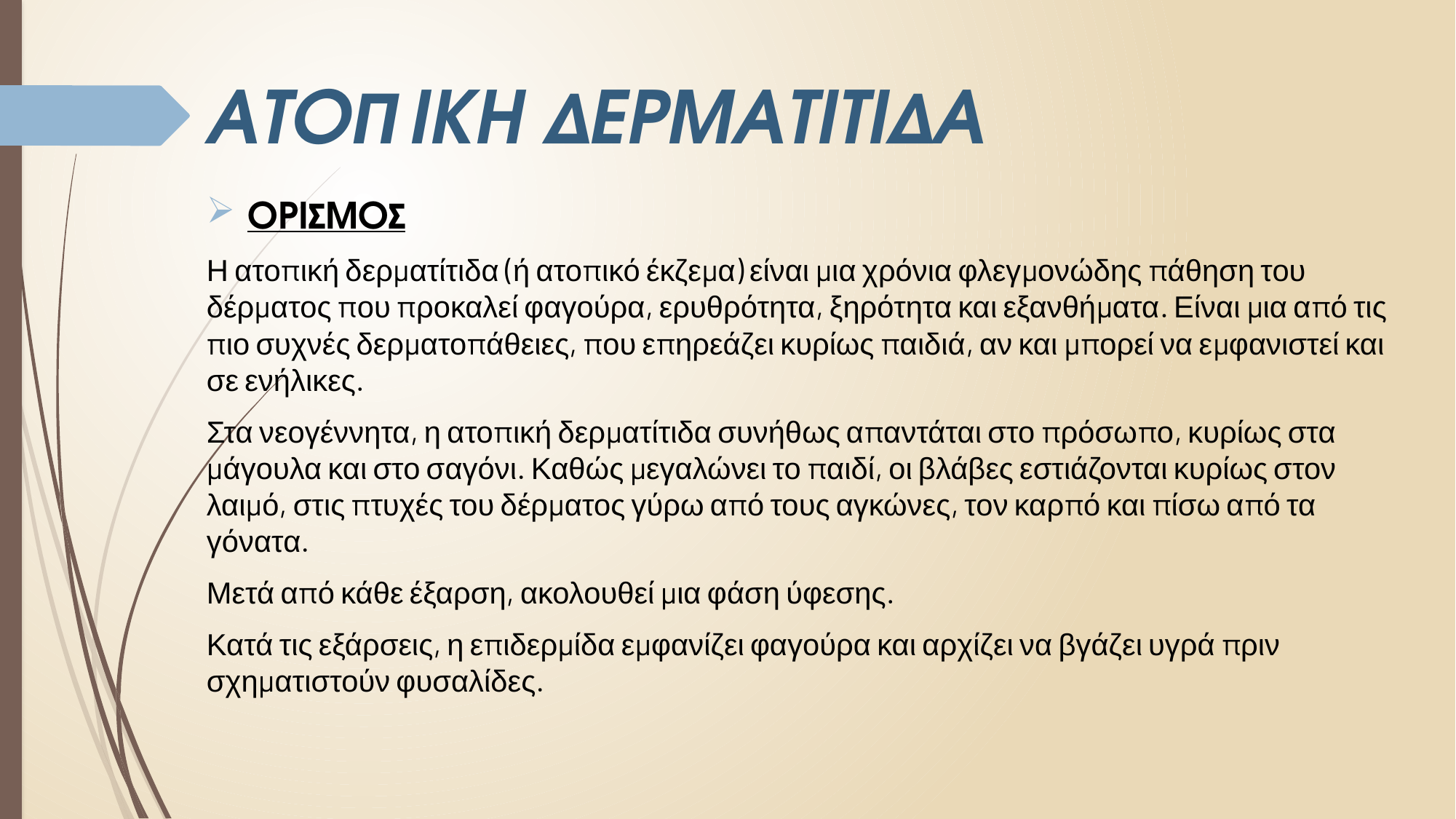

# ΑΤΟΠΙΚΗ ΔΕΡΜΑΤΙΤΙΔΑ
ΟΡΙΣΜΟΣ
Η ατοπική δερματίτιδα (ή ατοπικό έκζεμα) είναι μια χρόνια φλεγμονώδης πάθηση του δέρματος που προκαλεί φαγούρα, ερυθρότητα, ξηρότητα και εξανθήματα. Είναι μια από τις πιο συχνές δερματοπάθειες, που επηρεάζει κυρίως παιδιά, αν και μπορεί να εμφανιστεί και σε ενήλικες.
Στα νεογέννητα, η ατοπική δερματίτιδα συνήθως απαντάται στο πρόσωπο, κυρίως στα μάγουλα και στο σαγόνι. Καθώς μεγαλώνει το παιδί, οι βλάβες εστιάζονται κυρίως στον λαιμό, στις πτυχές του δέρματος γύρω από τους αγκώνες, τον καρπό και πίσω από τα γόνατα.
Μετά από κάθε έξαρση, ακολουθεί μια φάση ύφεσης.
Κατά τις εξάρσεις, η επιδερμίδα εμφανίζει φαγούρα και αρχίζει να βγάζει υγρά πριν σχηματιστούν φυσαλίδες.